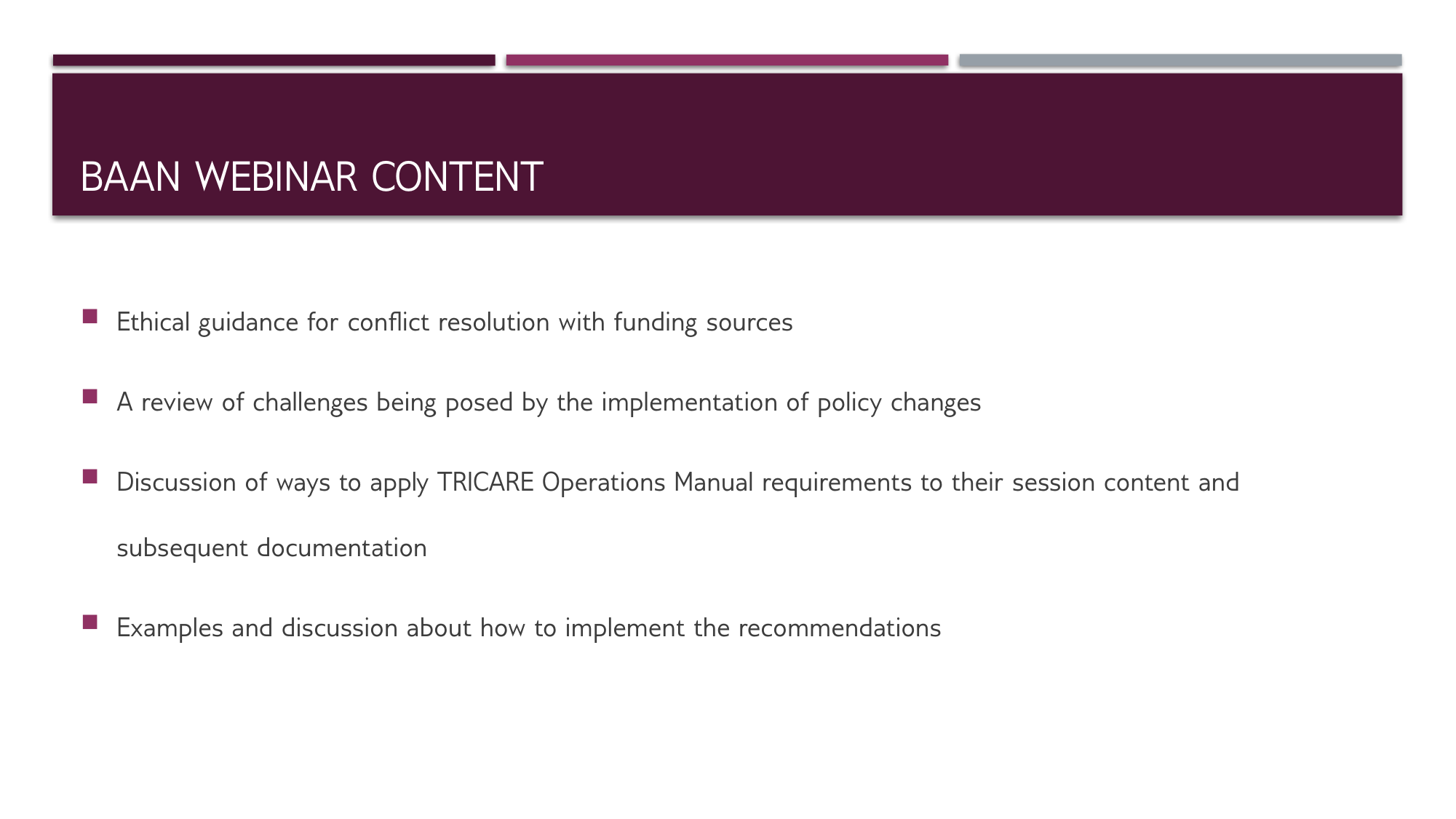

# BAAN webinar content
Ethical guidance for conflict resolution with funding sources
A review of challenges being posed by the implementation of policy changes
Discussion of ways to apply TRICARE Operations Manual requirements to their session content and subsequent documentation
Examples and discussion about how to implement the recommendations